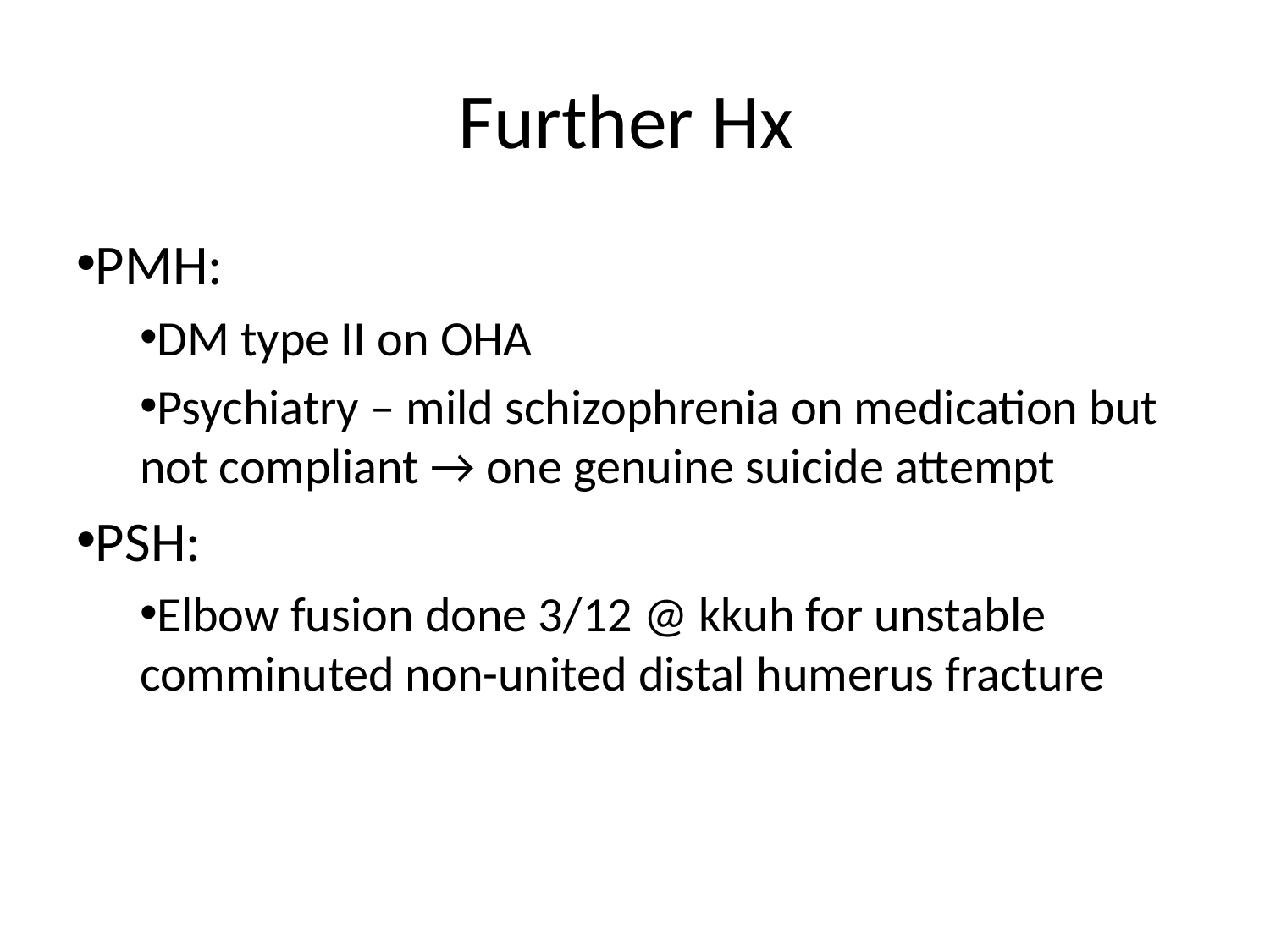

# Further Hx
PMH:
DM type II on OHA
Psychiatry – mild schizophrenia on medication but not compliant → one genuine suicide attempt
PSH:
Elbow fusion done 3/12 @ kkuh for unstable comminuted non-united distal humerus fracture